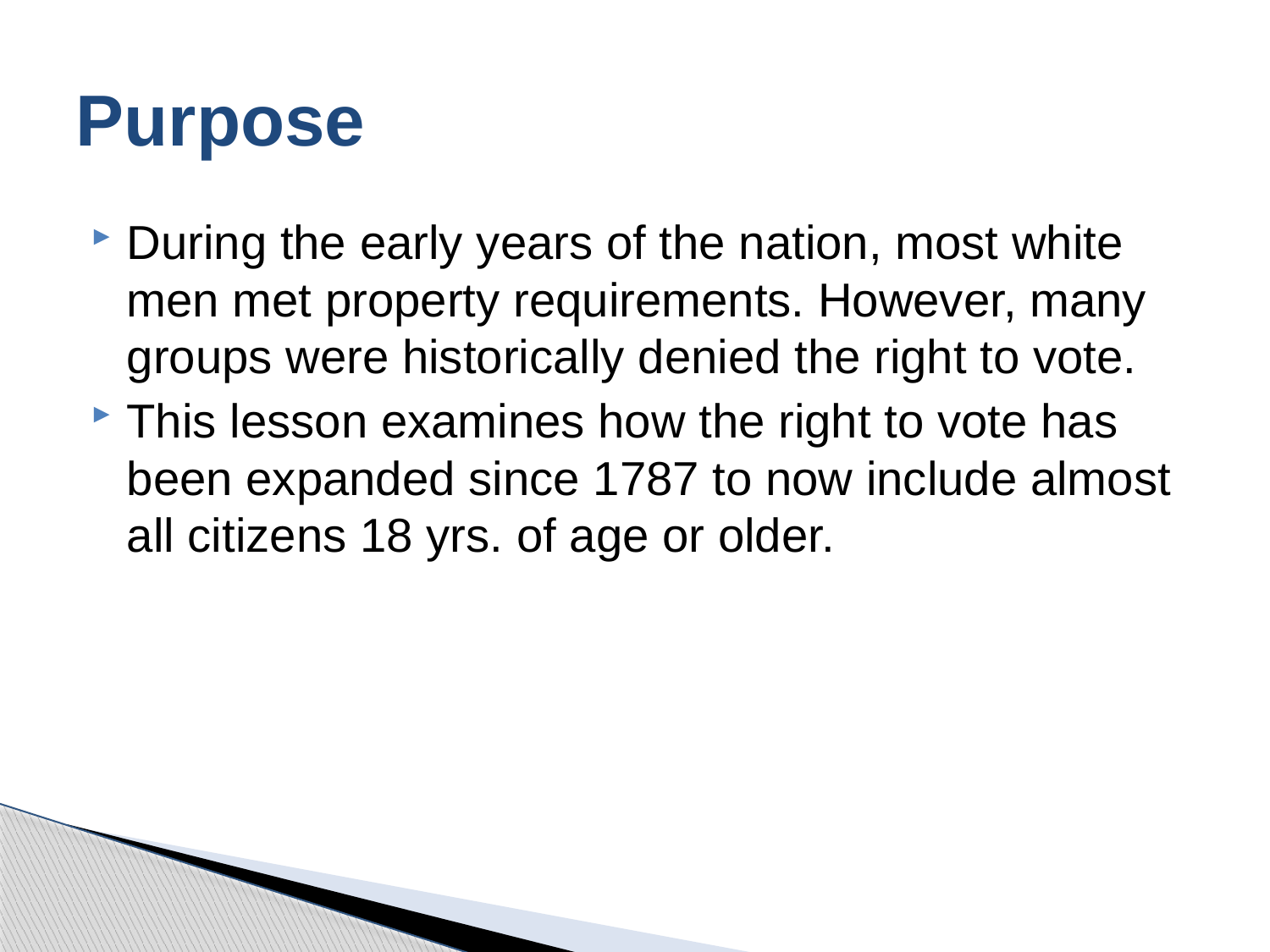

# Purpose
During the early years of the nation, most white men met property requirements. However, many groups were historically denied the right to vote.
This lesson examines how the right to vote has been expanded since 1787 to now include almost all citizens 18 yrs. of age or older.